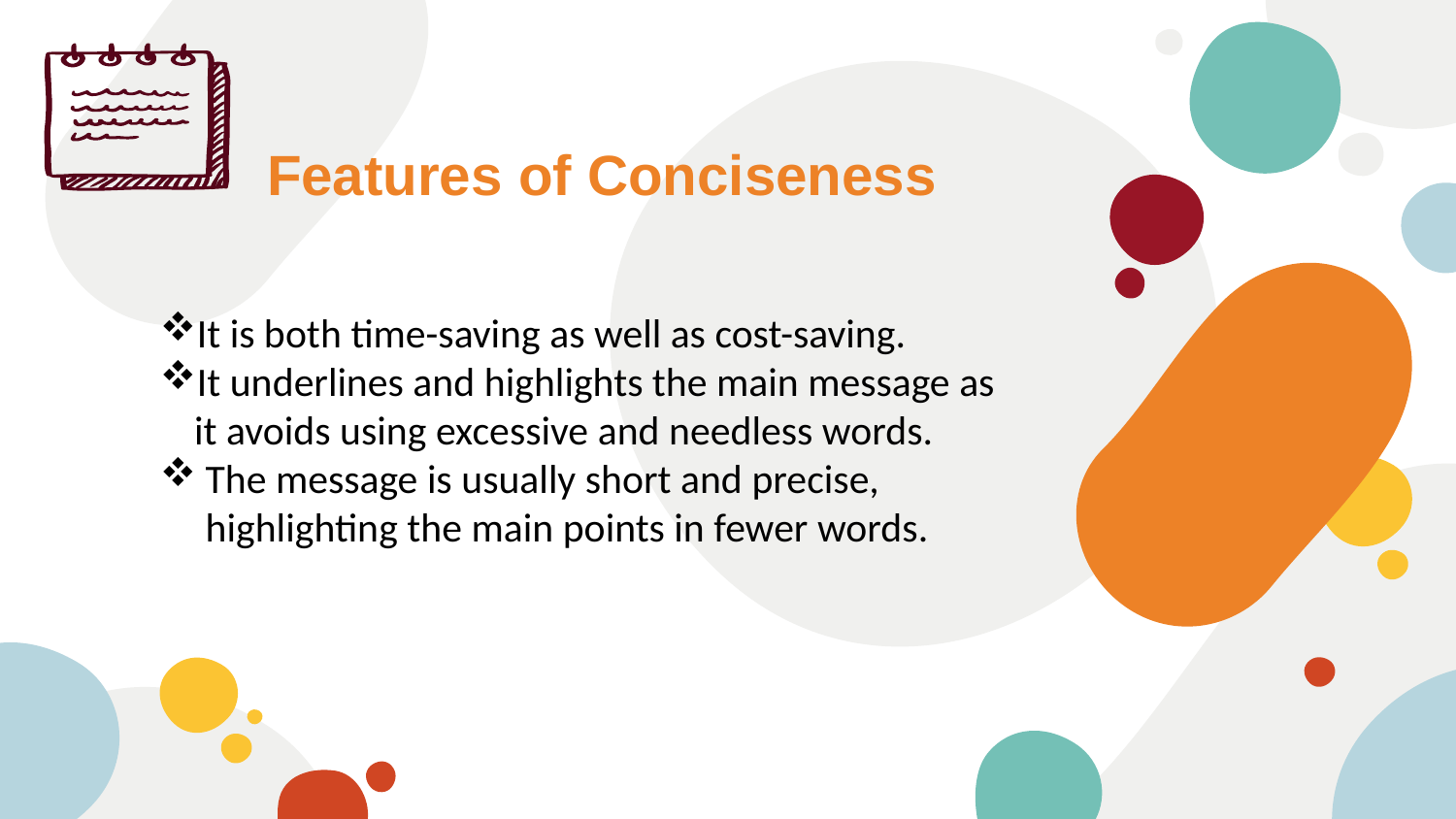

# Features of Conciseness
It is both time-saving as well as cost-saving.
It underlines and highlights the main message as it avoids using excessive and needless words.
The message is usually short and precise, highlighting the main points in fewer words.

12